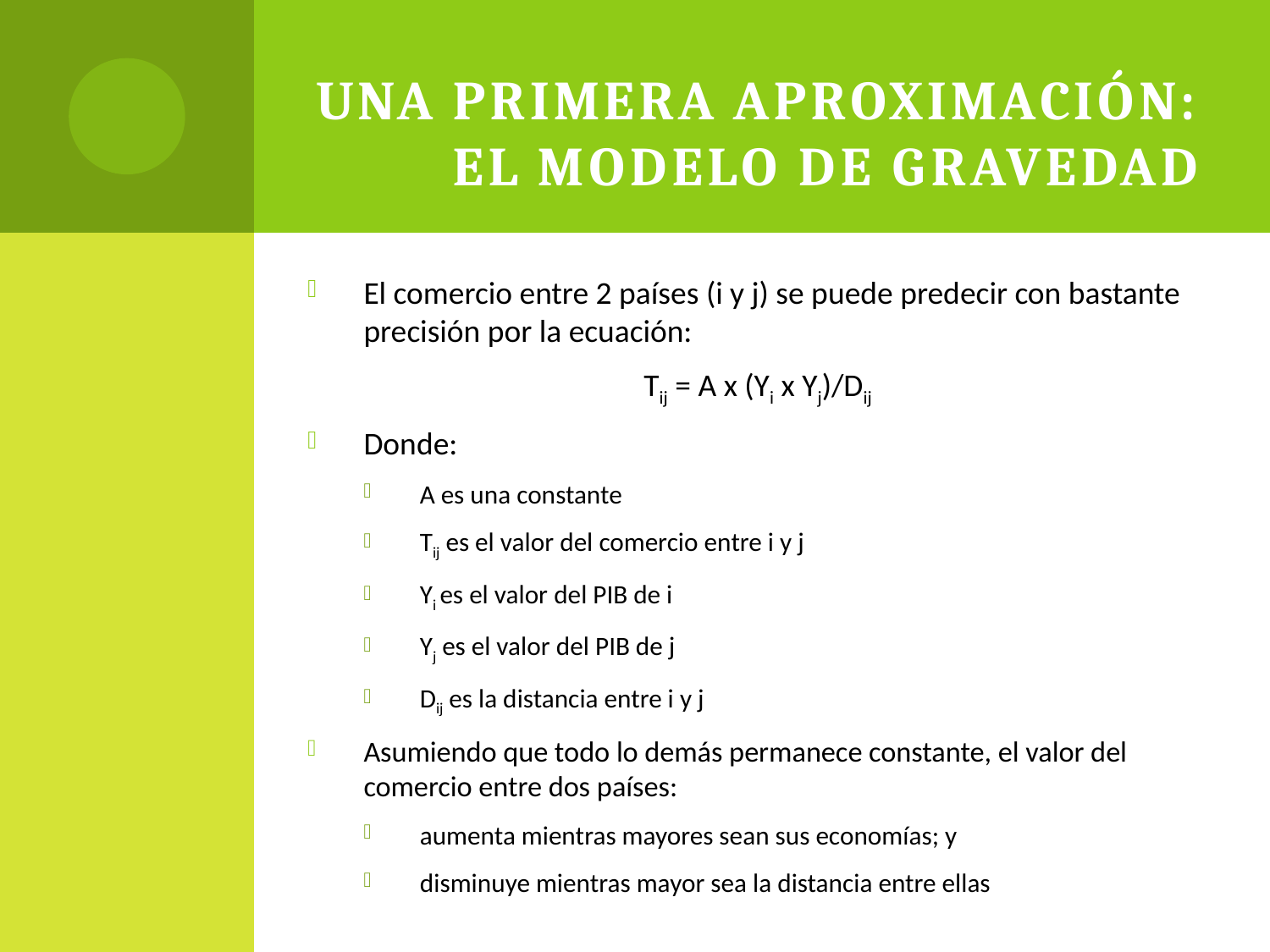

# Una primera aproximación: El modelo de gravedad
El comercio entre 2 países (i y j) se puede predecir con bastante precisión por la ecuación:
Tij = A x (Yi x Yj)/Dij
Donde:
A es una constante
Tij es el valor del comercio entre i y j
Yi es el valor del PIB de i
Yj es el valor del PIB de j
Dij es la distancia entre i y j
Asumiendo que todo lo demás permanece constante, el valor del comercio entre dos países:
aumenta mientras mayores sean sus economías; y
disminuye mientras mayor sea la distancia entre ellas